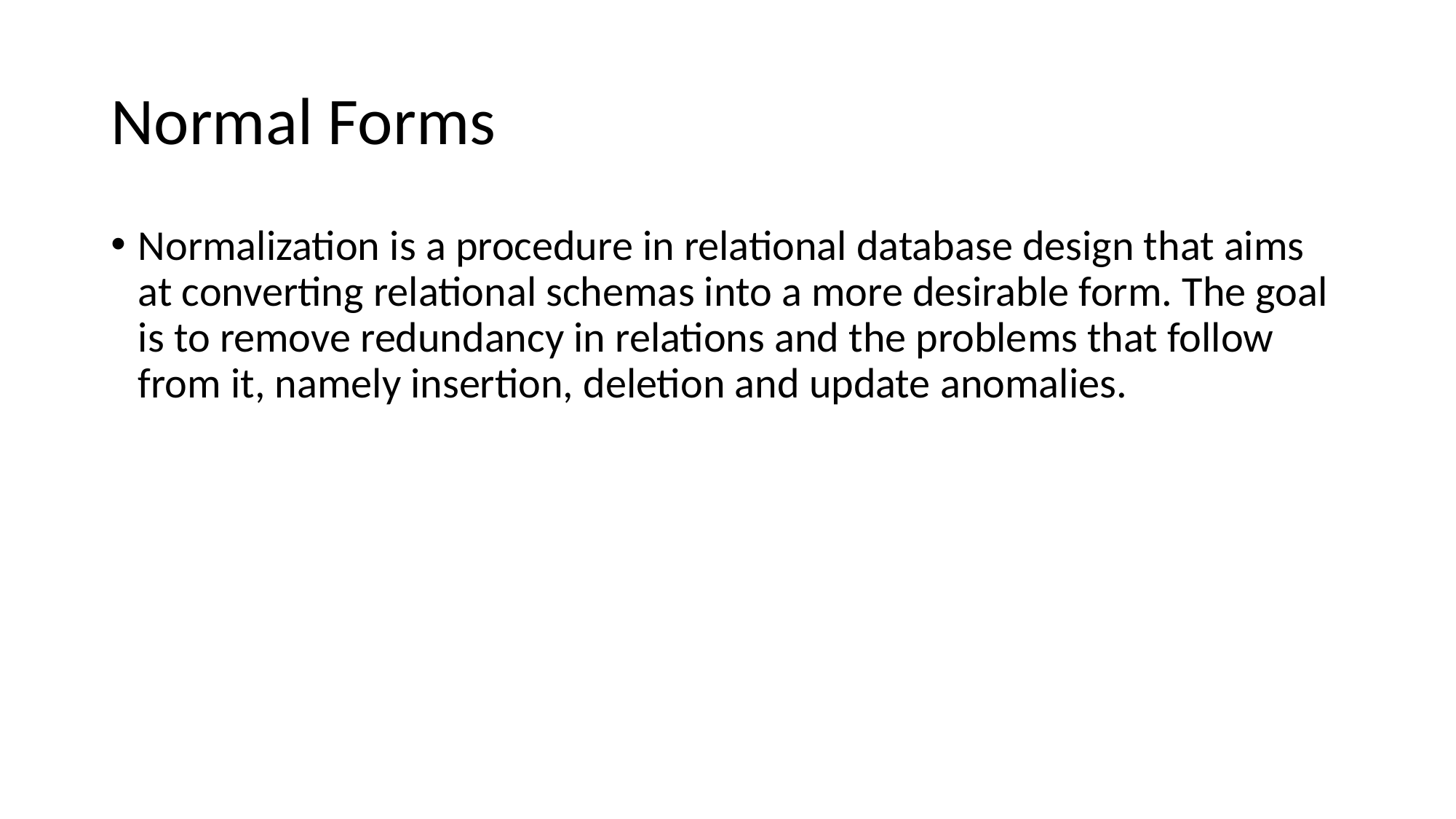

# Normal Forms
Normalization is a procedure in relational database design that aims at converting relational schemas into a more desirable form. The goal is to remove redundancy in relations and the problems that follow from it, namely insertion, deletion and update anomalies.